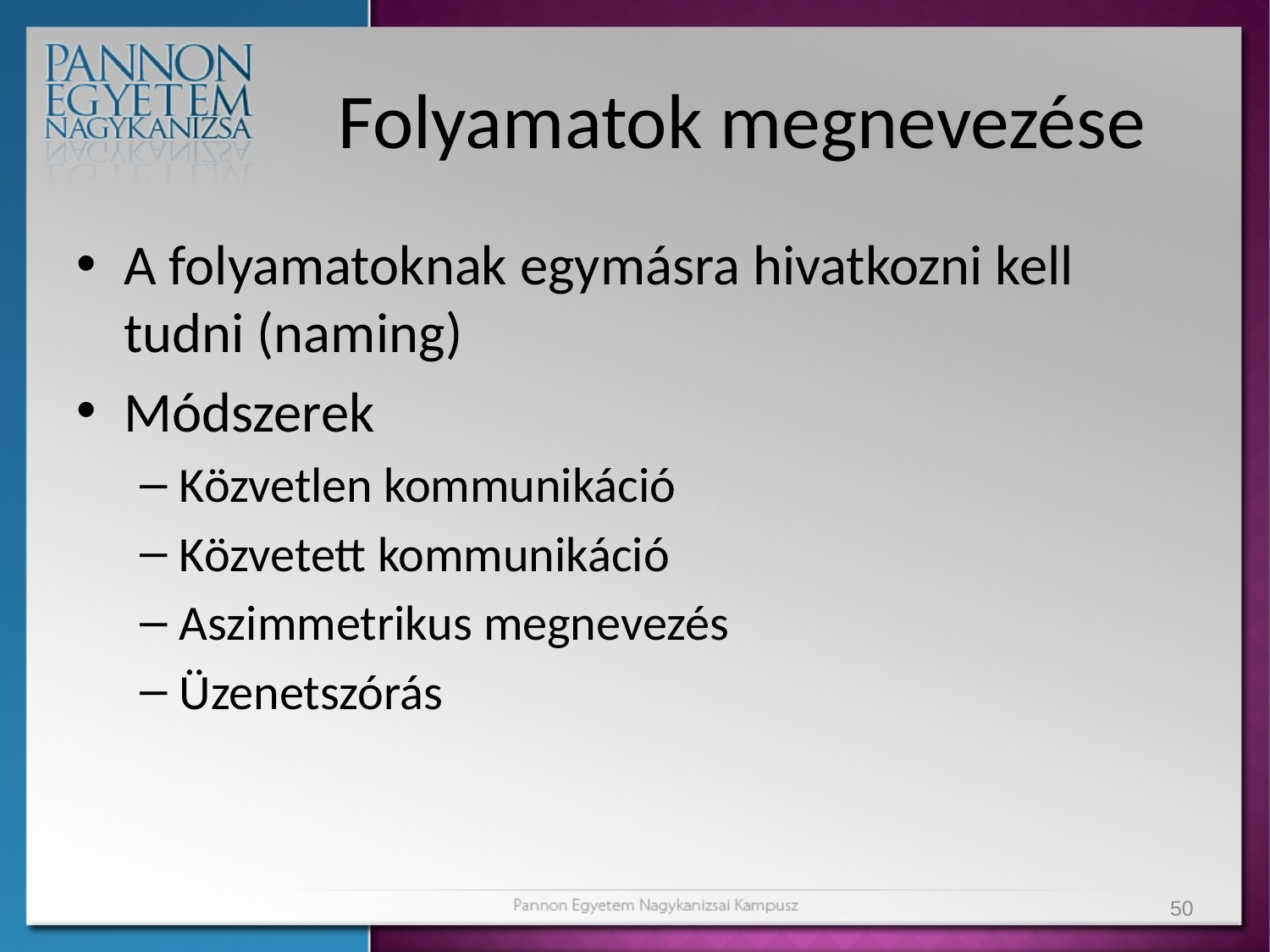

# Folyamatok megnevezése
A folyamatoknak egymásra hivatkozni kell tudni (naming)
Módszerek
Közvetlen kommunikáció
Közvetett kommunikáció
Aszimmetrikus megnevezés
Üzenetszórás
50